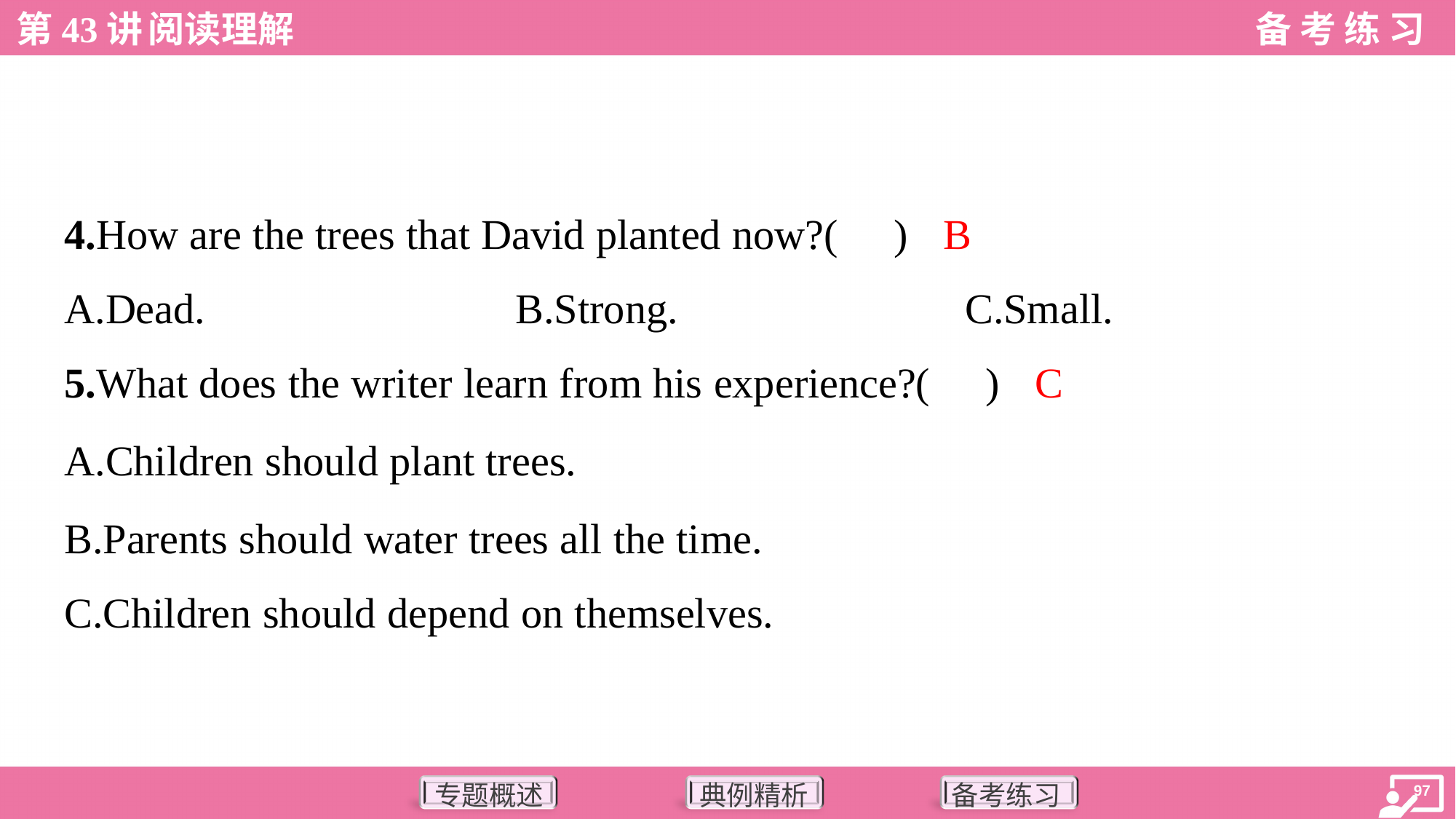

B
4.How are the trees that David planted now?(     )
A.Dead.	B.Strong.	C.Small.
C
5.What does the writer learn from his experience?(     )
A.Children should plant trees.
B.Parents should water trees all the time.
C.Children should depend on themselves.